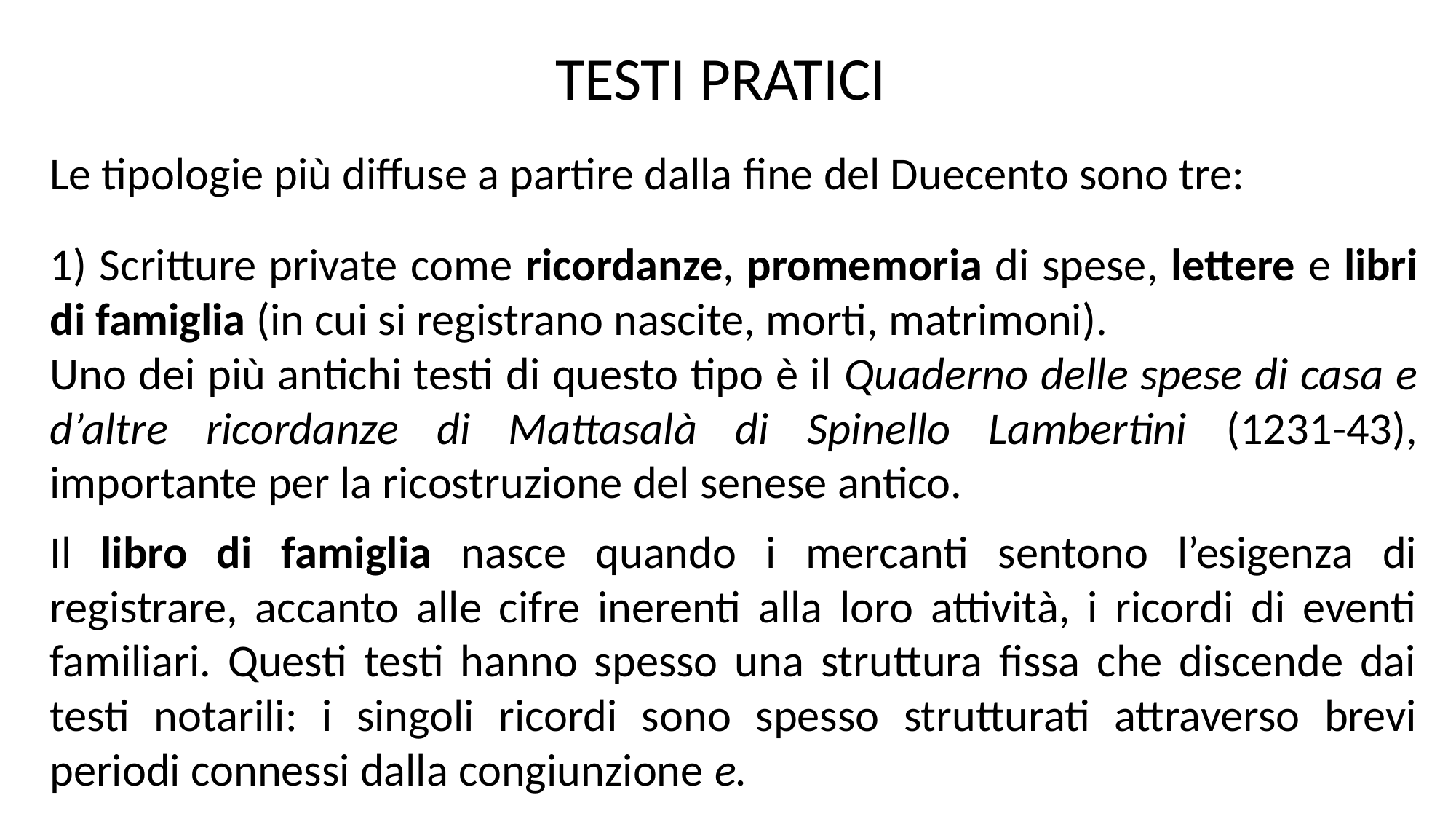

TESTI PRATICI
Le tipologie più diffuse a partire dalla fine del Duecento sono tre:

1) Scritture private come ricordanze, promemoria di spese, lettere e libri di famiglia (in cui si registrano nascite, morti, matrimoni).
Uno dei più antichi testi di questo tipo è il Quaderno delle spese di casa e d’altre ricordanze di Mattasalà di Spinello Lambertini (1231-43), importante per la ricostruzione del senese antico.

Il libro di famiglia nasce quando i mercanti sentono l’esigenza di registrare, accanto alle cifre inerenti alla loro attività, i ricordi di eventi familiari. Questi testi hanno spesso una struttura fissa che discende dai testi notarili: i singoli ricordi sono spesso strutturati attraverso brevi periodi connessi dalla congiunzione e.